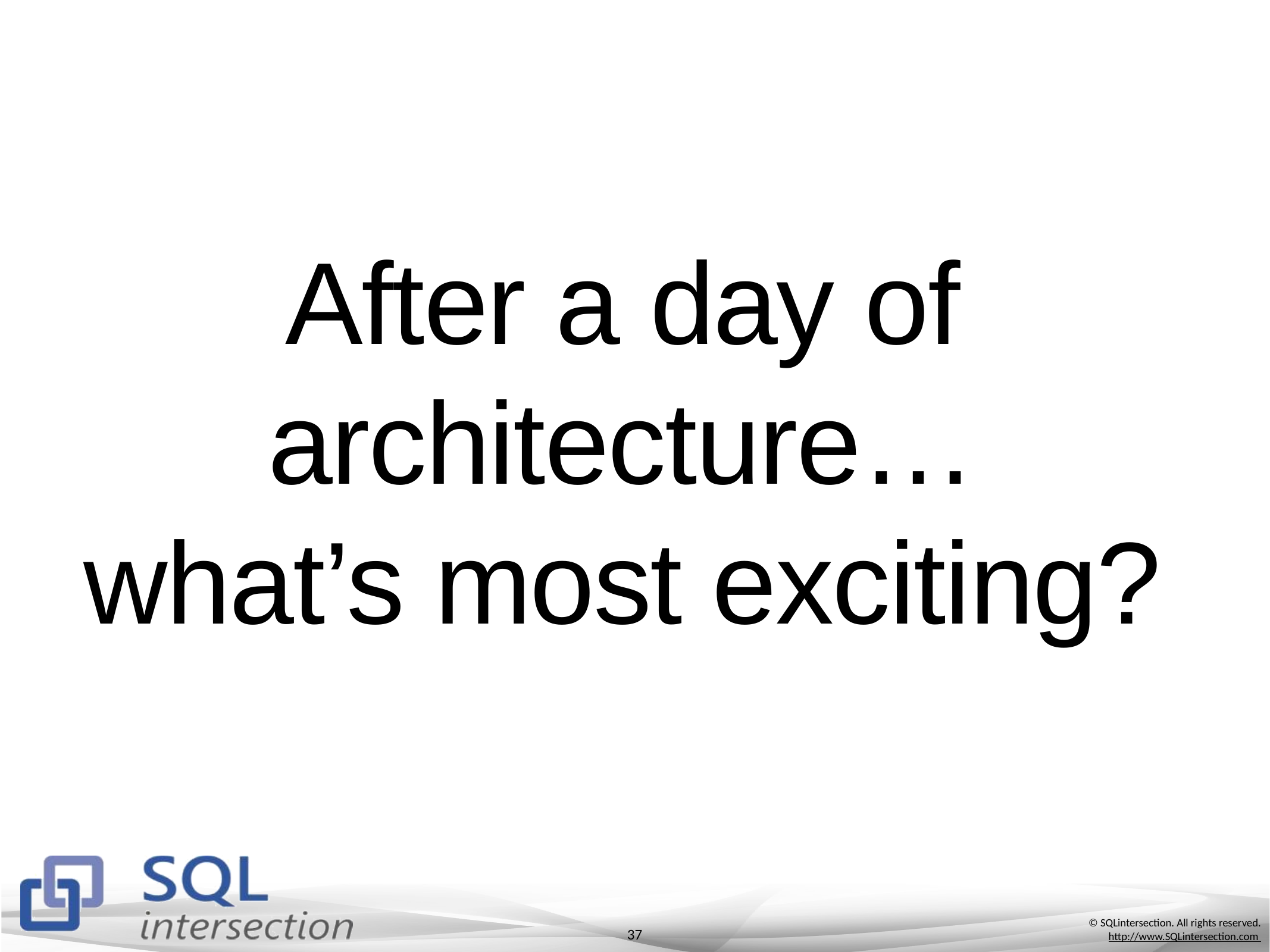

# After a day of architecture… what’s most exciting?